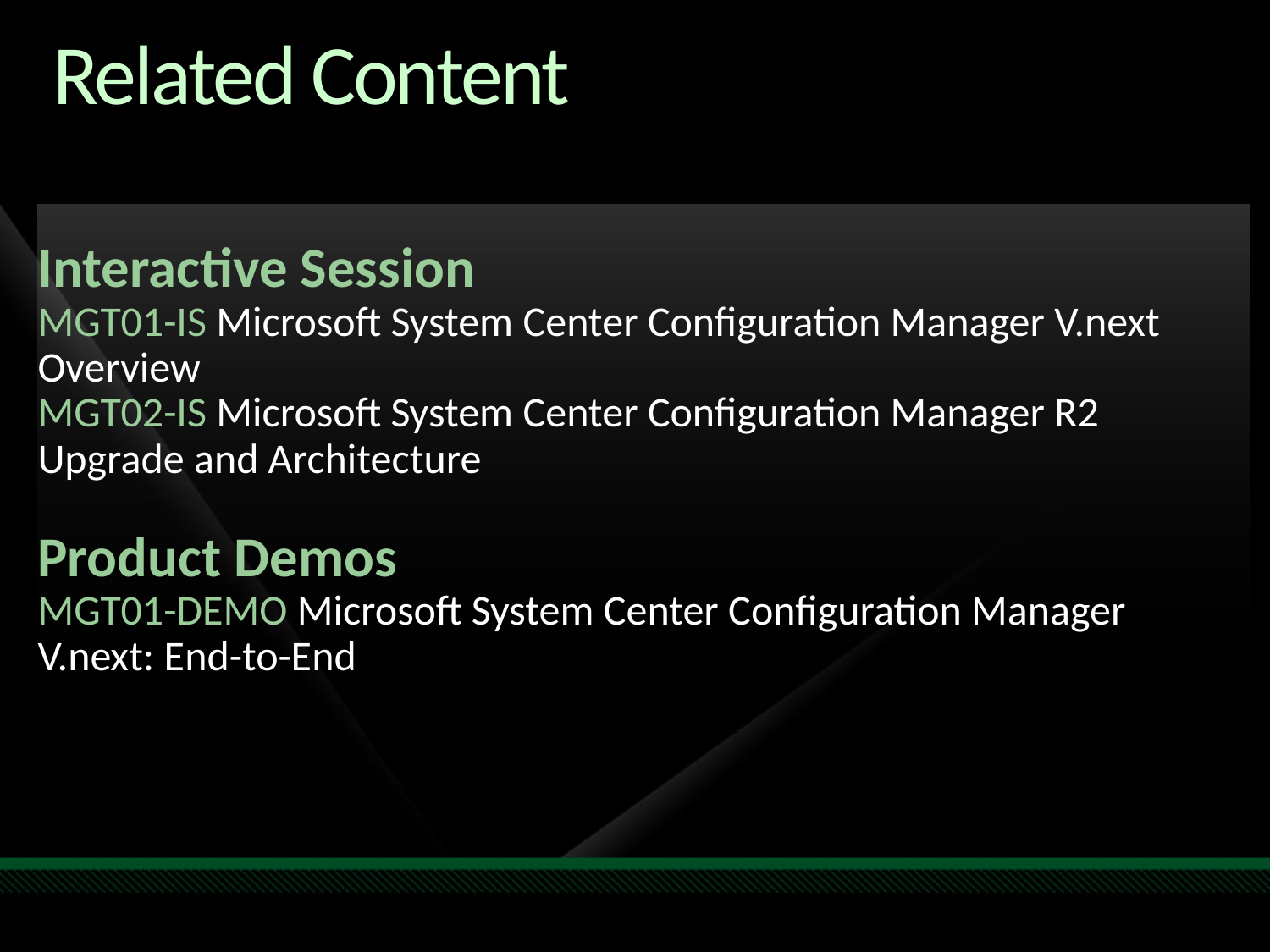

# Related Content
Interactive Session
MGT01-IS Microsoft System Center Configuration Manager V.next Overview
MGT02-IS Microsoft System Center Configuration Manager R2 Upgrade and Architecture

Product Demos
MGT01-DEMO Microsoft System Center Configuration Manager V.next: End-to-End